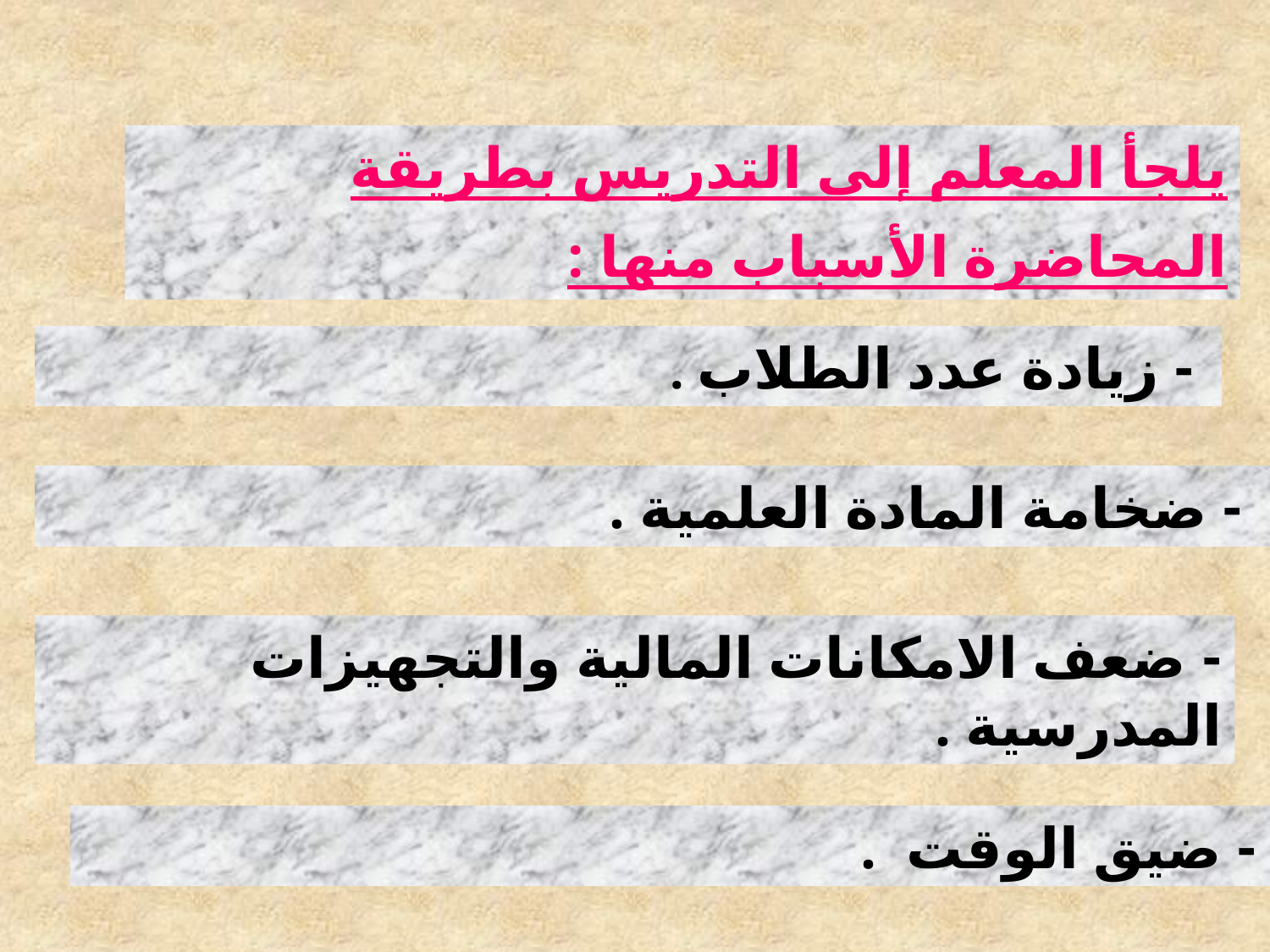

يلجأ المعلم إلى التدريس بطريقة المحاضرة الأسباب منها :
 - زيادة عدد الطلاب .
 - ضخامة المادة العلمية .
- ضعف الامكانات المالية والتجهيزات المدرسية .
- ضيق الوقت  .